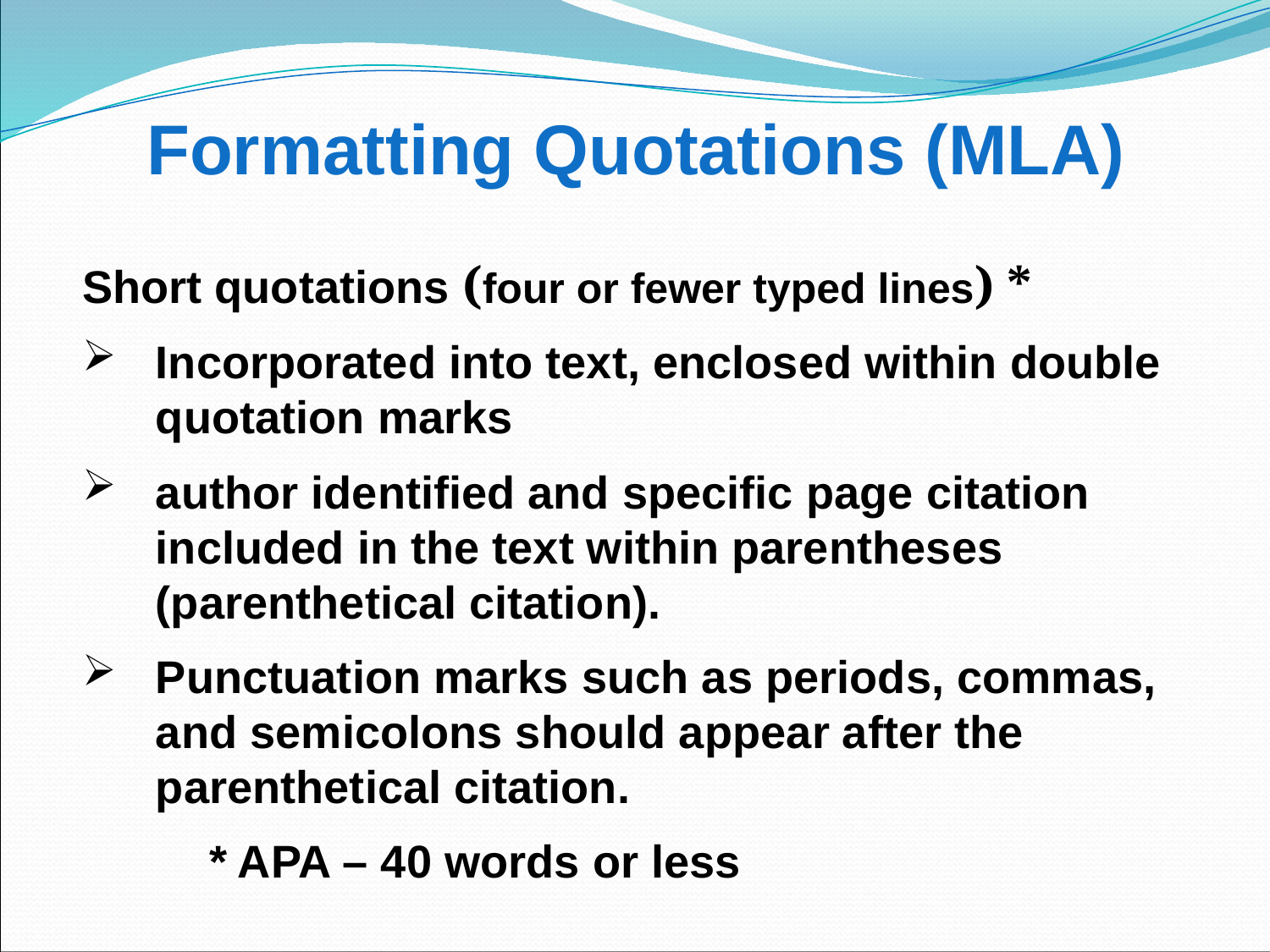

# Formatting Quotations (MLA)
Short quotations (four or fewer typed lines) *
Incorporated into text, enclosed within double quotation marks
author identified and specific page citation included in the text within parentheses (parenthetical citation).
Punctuation marks such as periods, commas, and semicolons should appear after the parenthetical citation.
	* APA – 40 words or less